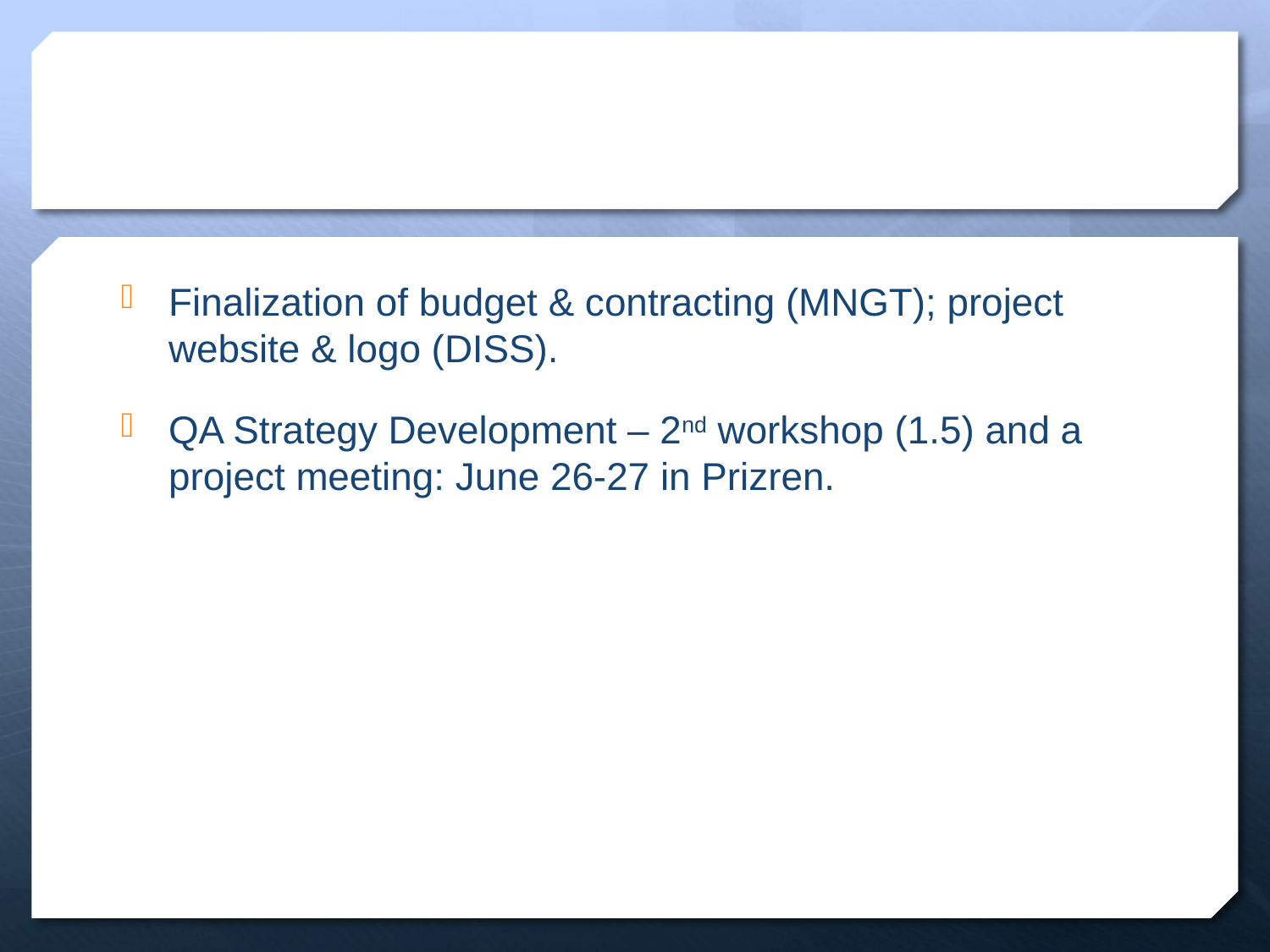

#
Finalization of budget & contracting (MNGT); project website & logo (DISS).
QA Strategy Development – 2nd workshop (1.5) and a project meeting: June 26-27 in Prizren.